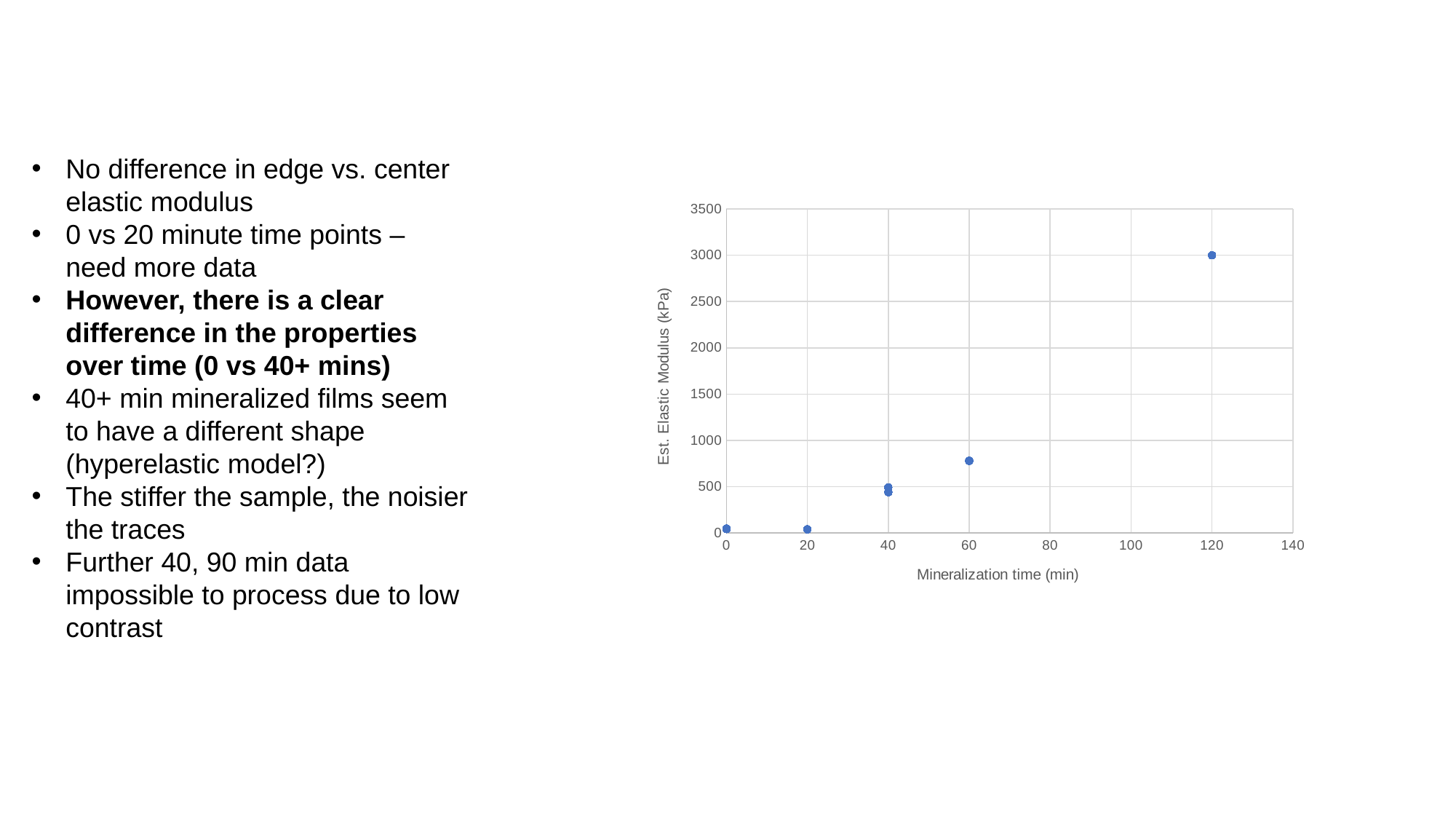

No difference in edge vs. center elastic modulus
0 vs 20 minute time points – need more data
However, there is a clear difference in the properties over time (0 vs 40+ mins)
40+ min mineralized films seem to have a different shape (hyperelastic model?)
The stiffer the sample, the noisier the traces
Further 40, 90 min data impossible to process due to low contrast

### Chart

| Category |  |
|---|---|